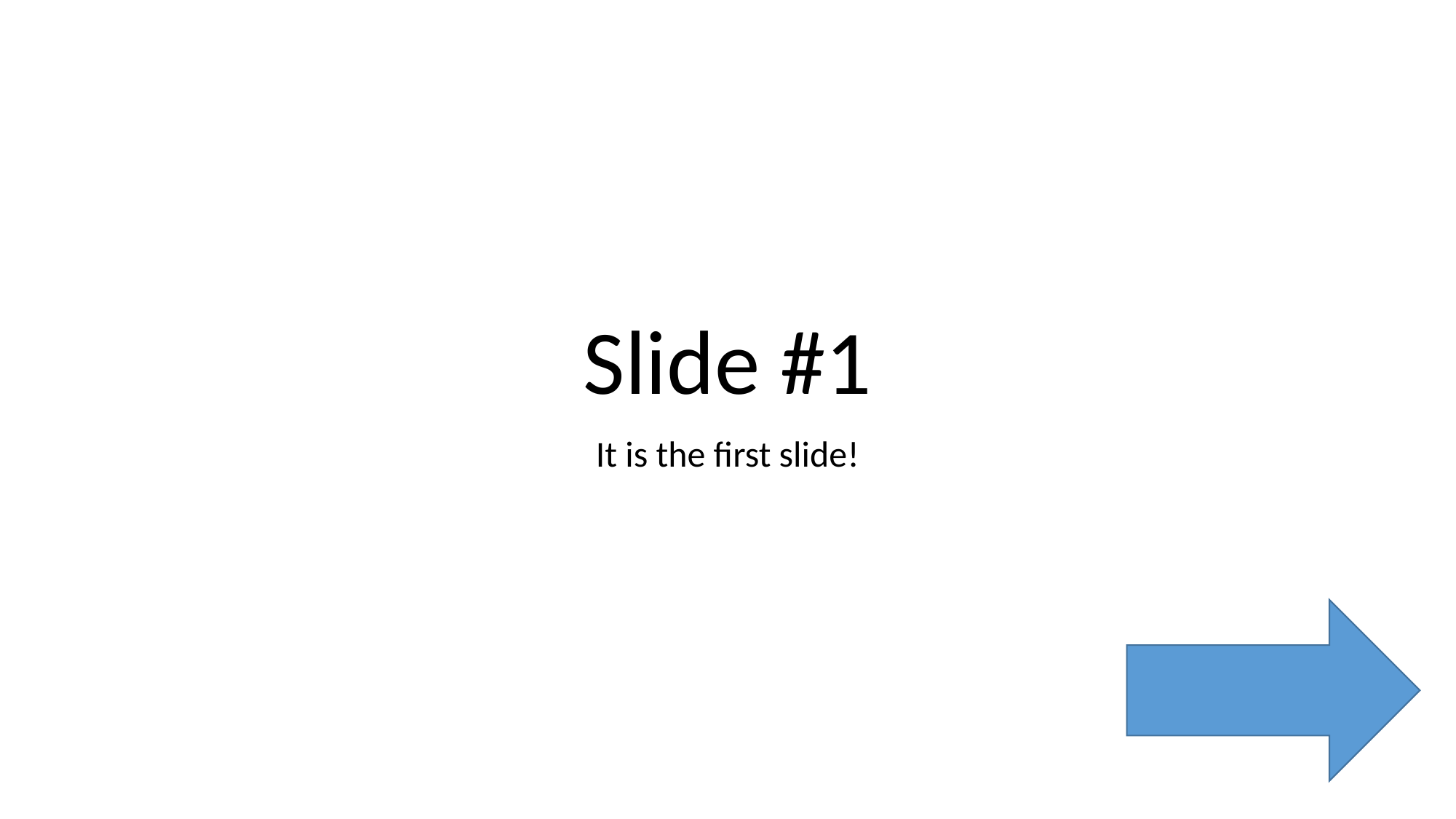

# Slide #1
It is the first slide!